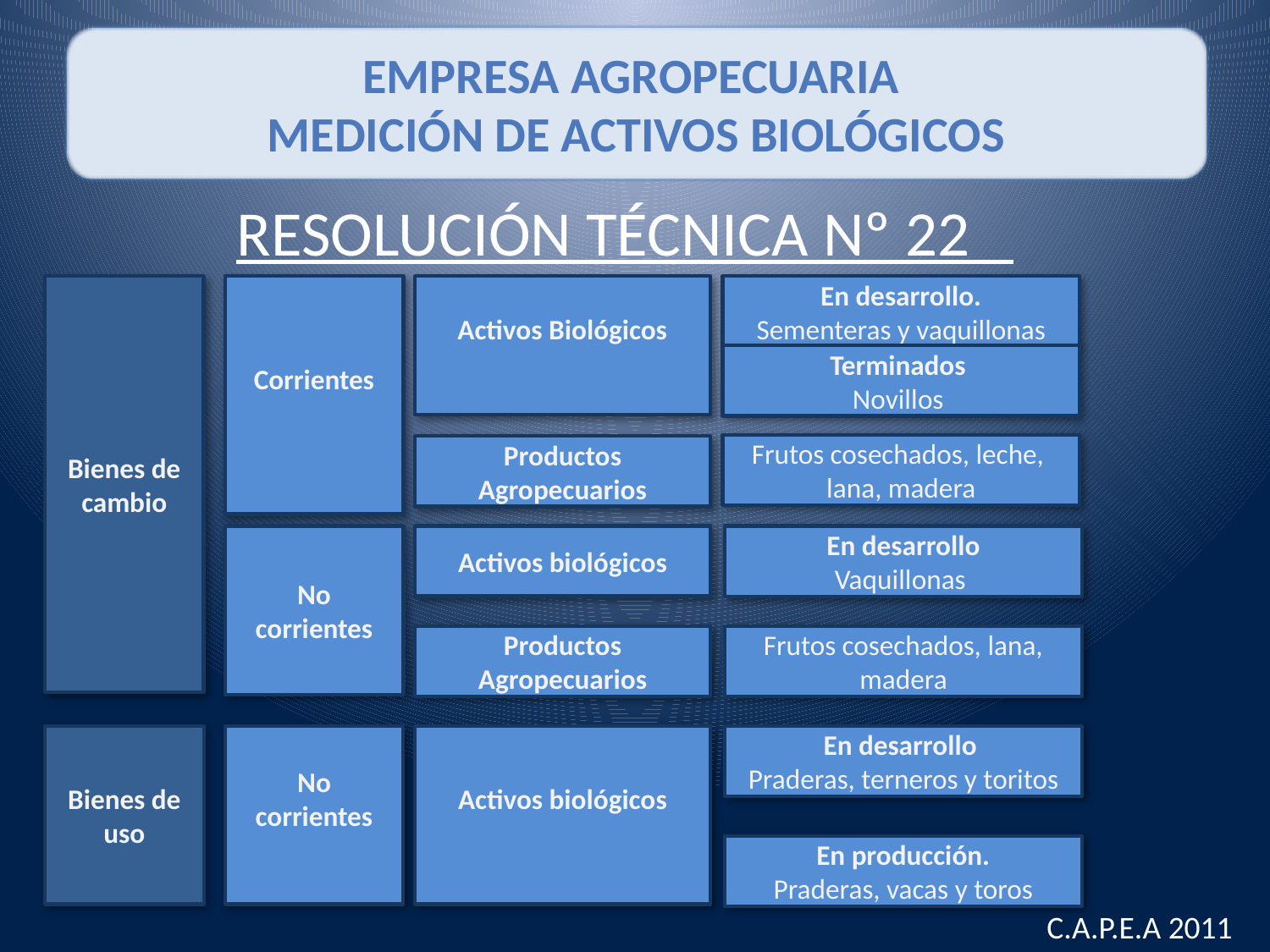

Empresa Agropecuaria
Medición de Activos Biológicos
RESOLUCIÓN TÉCNICA Nº 22

Bienes de cambio
Corrientes

Activos Biológicos

En desarrollo.
Sementeras y vaquillonas

Terminados
Novillos

Frutos cosechados, leche,  lana, madera

Productos Agropecuarios

No corrientes

Activos biológicos

En desarrollo
Vaquillonas

Productos Agropecuarios

Frutos cosechados, lana, madera

Bienes de uso
No corrientes

Activos biológicos

En desarrollo
Praderas, terneros y toritos

En producción.
Praderas, vacas y toros

C.A.P.E.A 2011